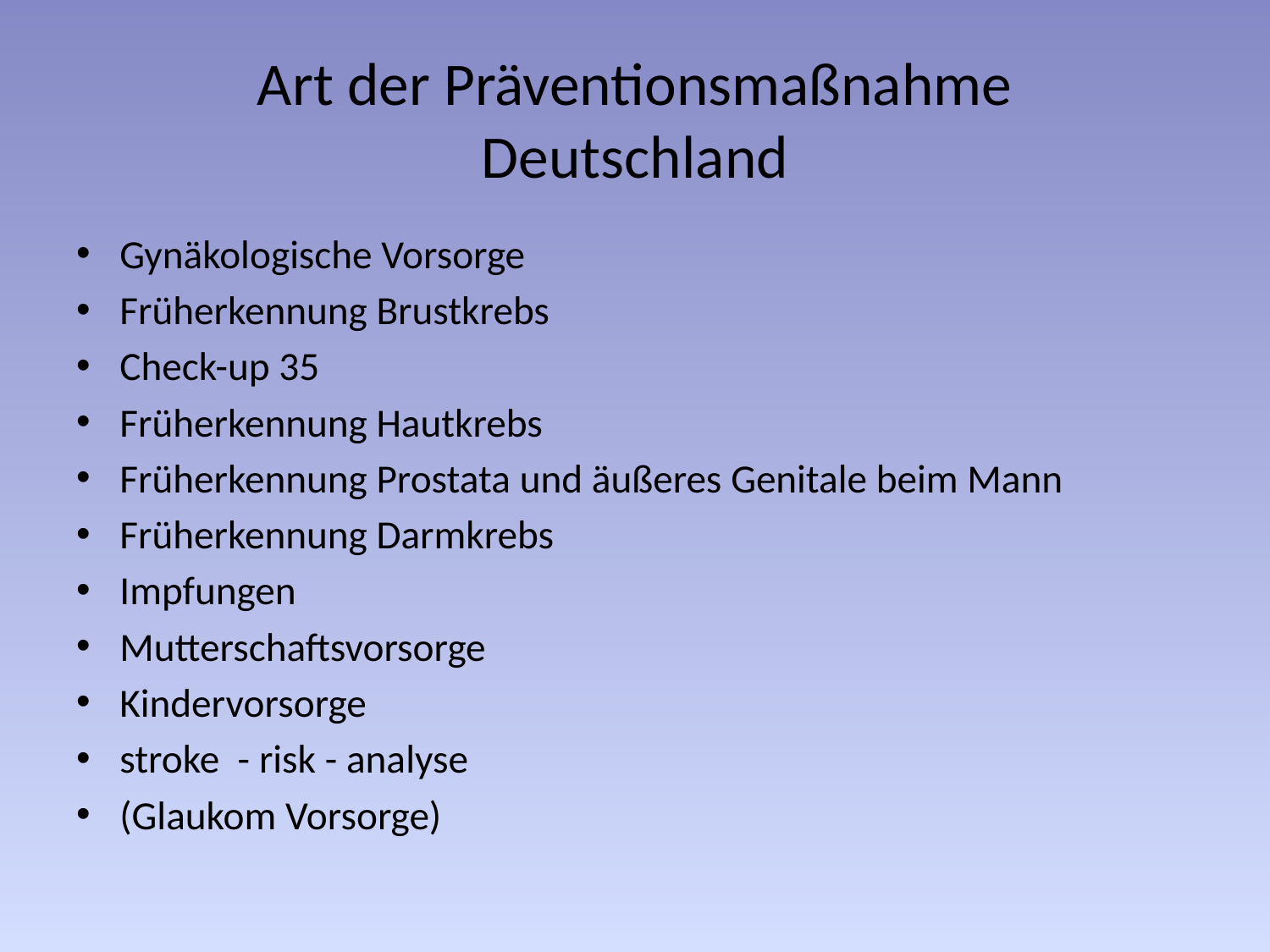

# Art der Präventionsmaßnahme Deutschland
Gynäkologische Vorsorge
Früherkennung Brustkrebs
Check-up 35
Früherkennung Hautkrebs
Früherkennung Prostata und äußeres Genitale beim Mann
Früherkennung Darmkrebs
Impfungen
Mutterschaftsvorsorge
Kindervorsorge
stroke  - risk - analyse
(Glaukom Vorsorge)